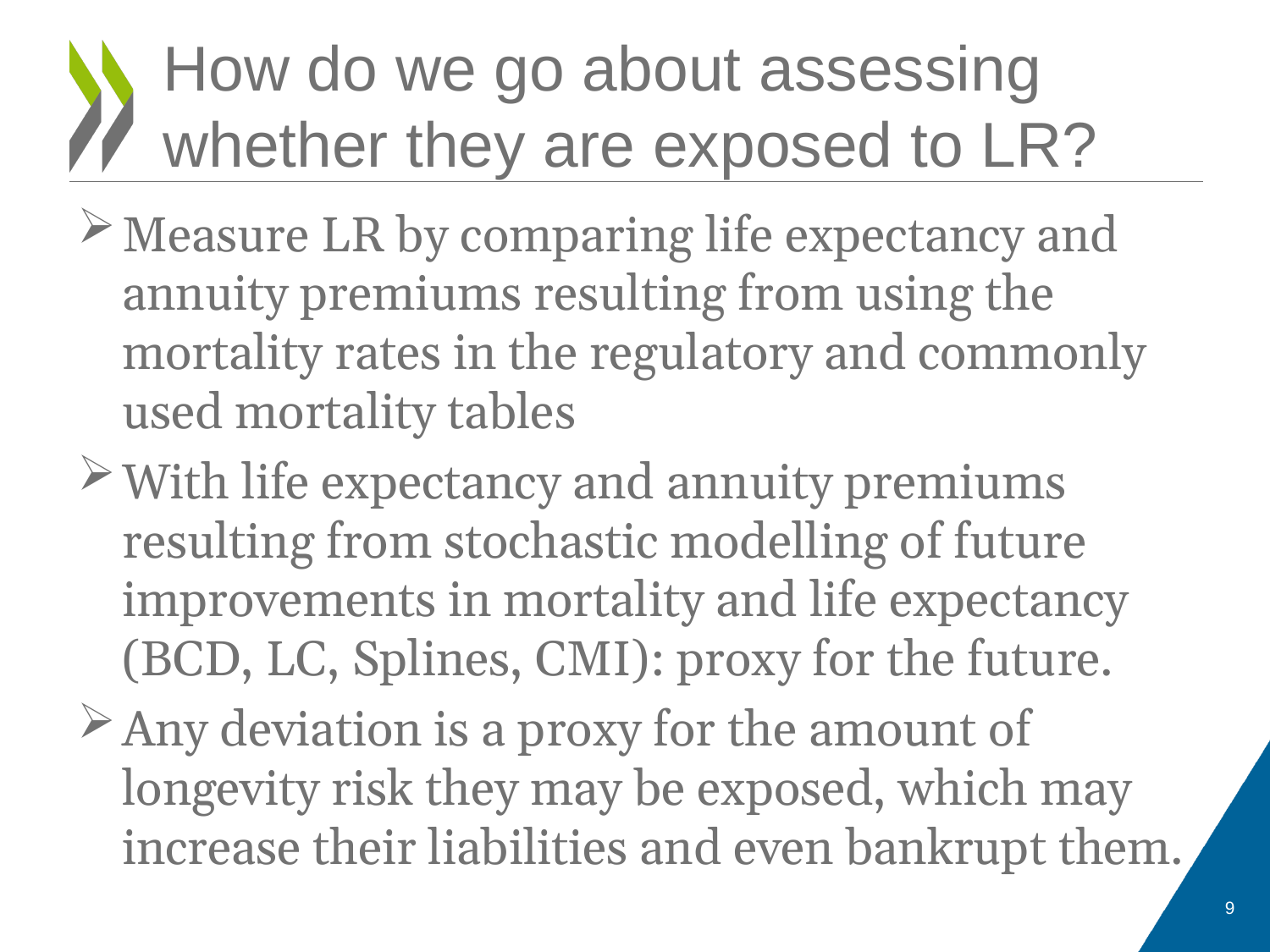

# How do we go about assessing whether they are exposed to LR?
Measure LR by comparing life expectancy and annuity premiums resulting from using the mortality rates in the regulatory and commonly used mortality tables
With life expectancy and annuity premiums resulting from stochastic modelling of future improvements in mortality and life expectancy (BCD, LC, Splines, CMI): proxy for the future.
Any deviation is a proxy for the amount of longevity risk they may be exposed, which may increase their liabilities and even bankrupt them.

9